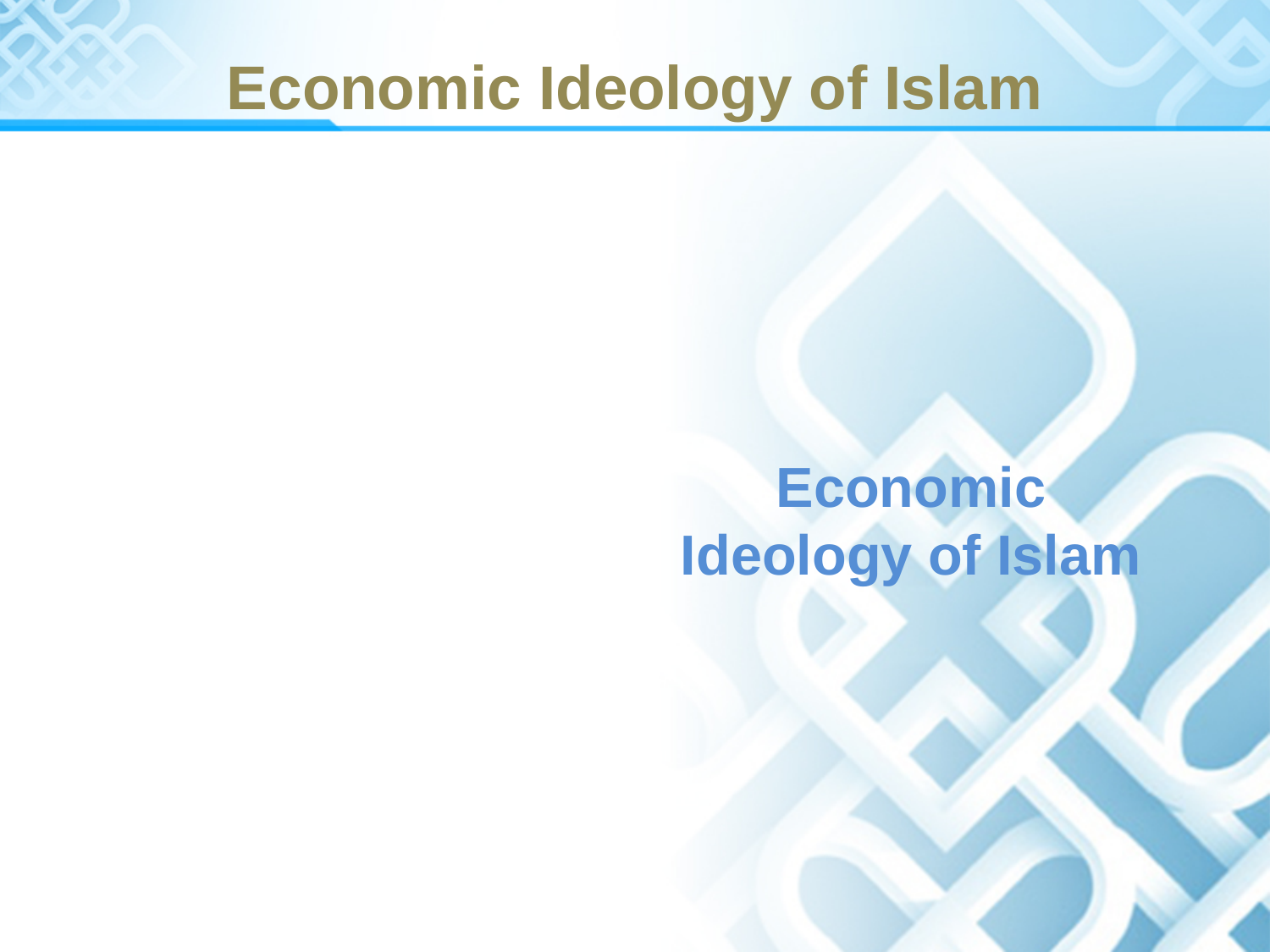

# Economic Ideology of Islam
Economic Ideology of Islam